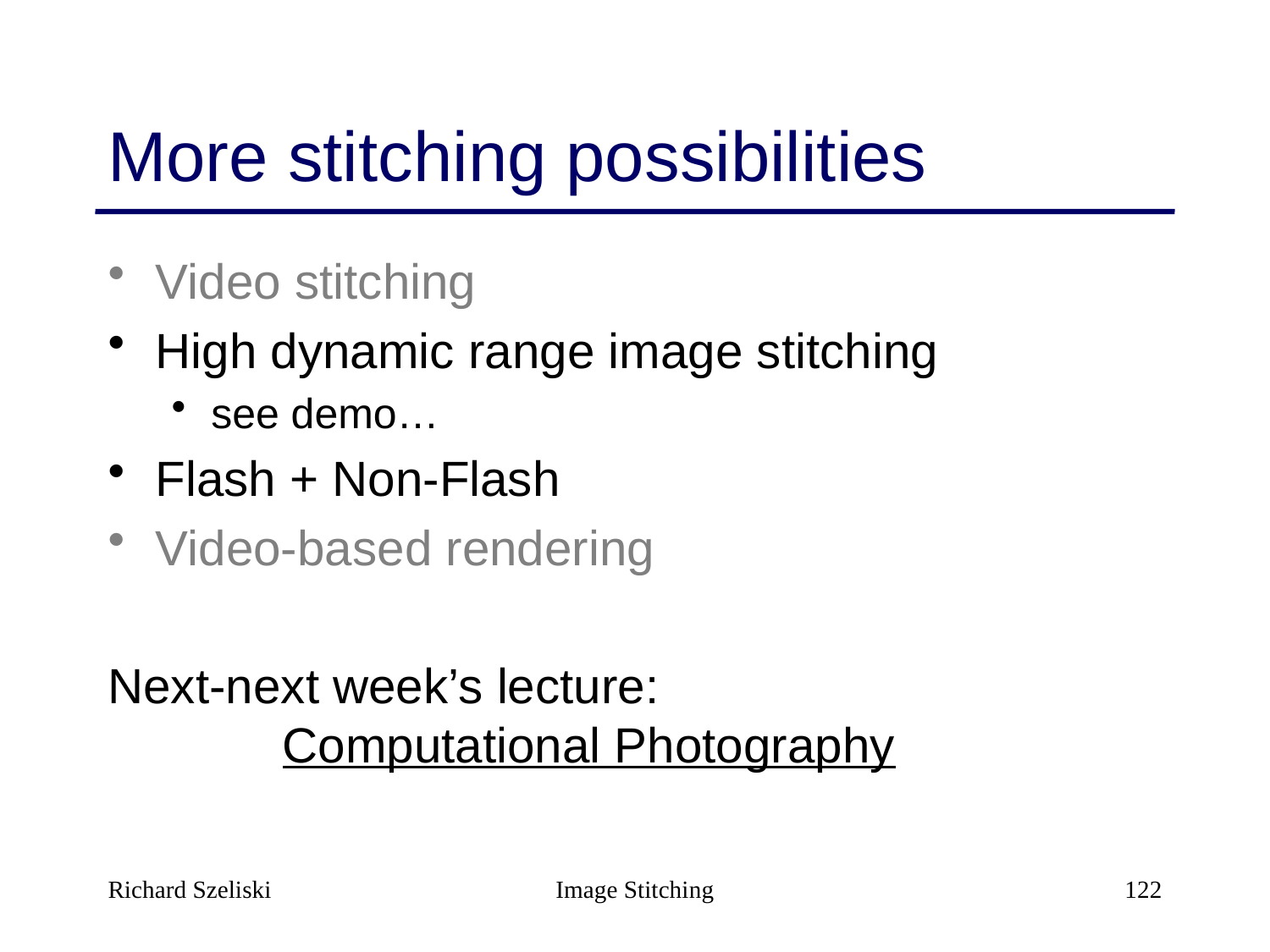

# More stitching possibilities
Video stitching
High dynamic range image stitching
see demo…
Flash + Non-Flash
Video-based rendering

Next-next week’s lecture:
	Computational Photography
Richard Szeliski
Image Stitching
122